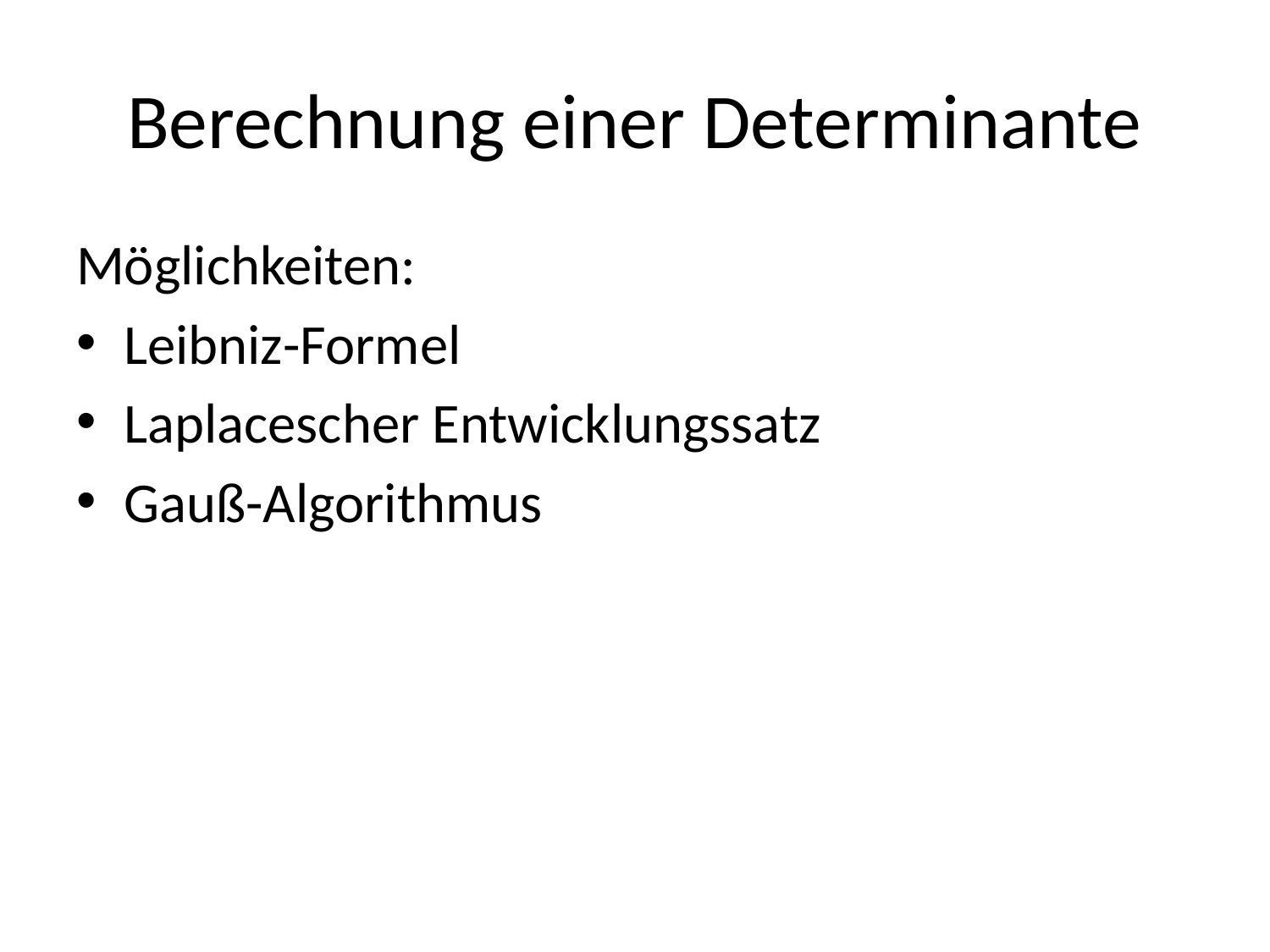

# Berechnung einer Determinante
Möglichkeiten:
Leibniz-Formel
Laplacescher Entwicklungssatz
Gauß-Algorithmus